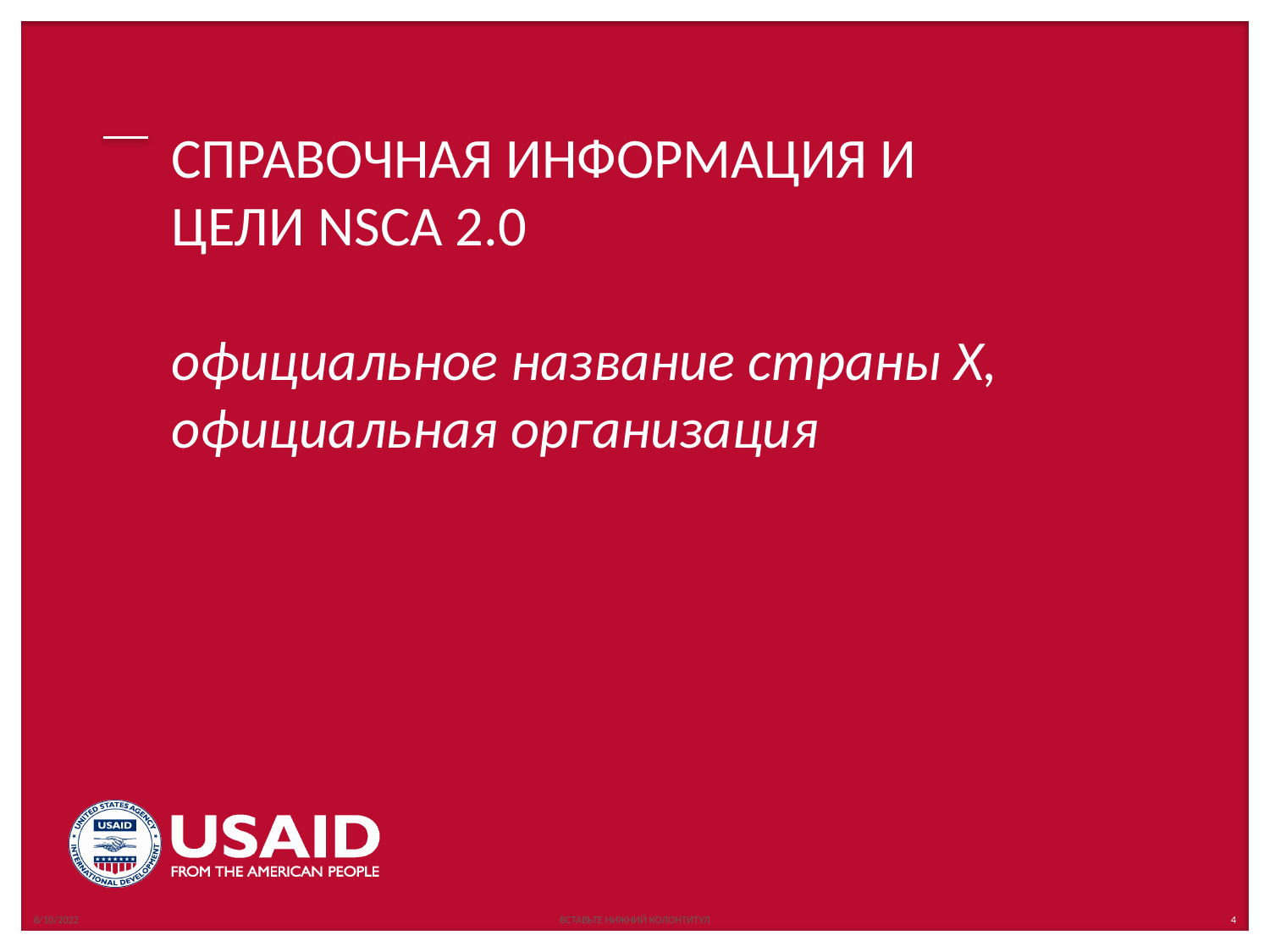

# СПРАВОЧНАЯ ИНФОРМАЦИЯ И ЦЕЛИ NSCA 2.0 официальное название страны Х, официальная организация
8/10/2022
ВСТАВЬТЕ НИЖНИЙ КОЛОНТИТУЛ
4